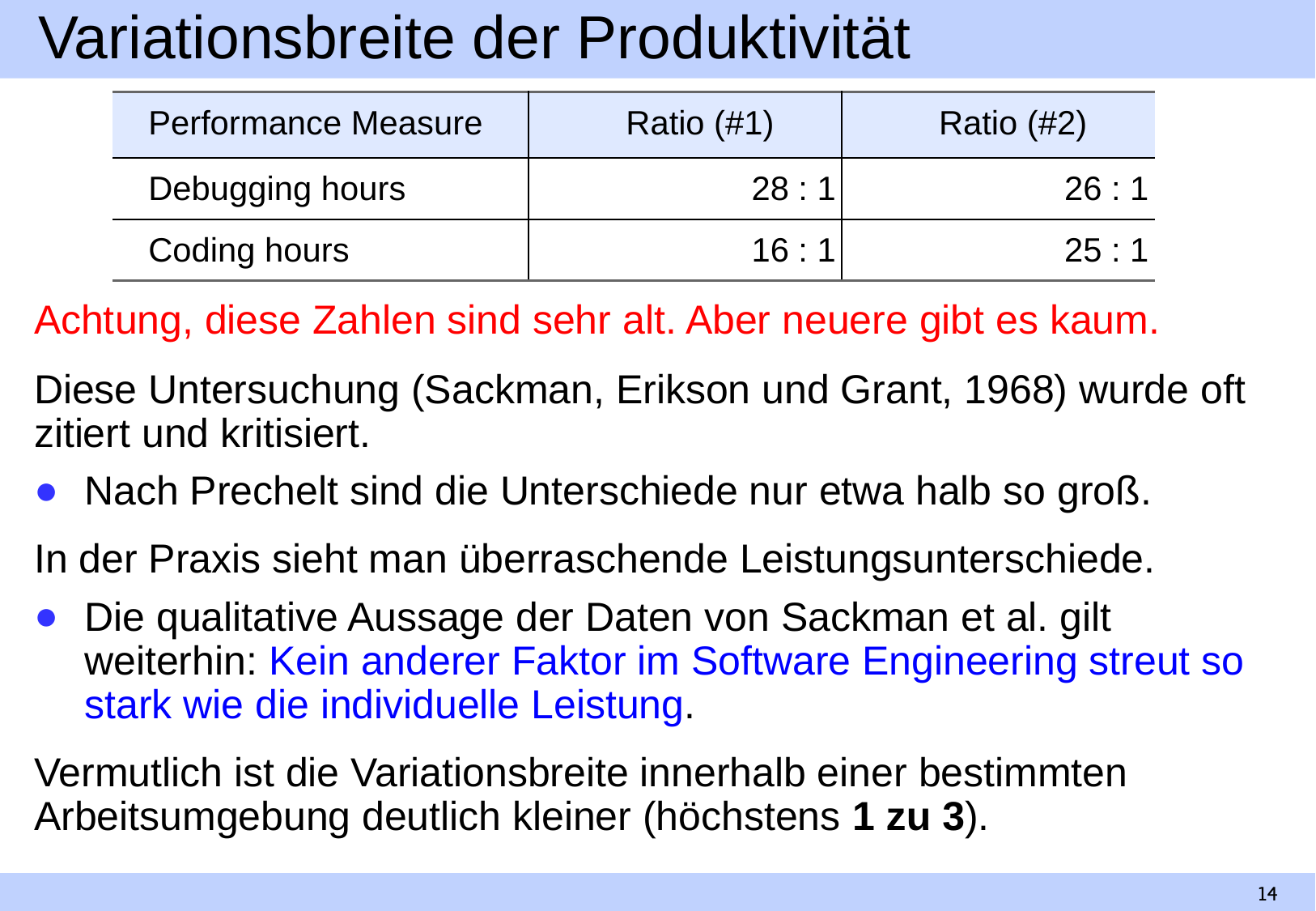

# Variationsbreite der Produktivität
| Performance Measure | Ratio (#1) | Ratio (#2) |
| --- | --- | --- |
| Debugging hours | 28 : 1 | 26 : 1 |
| Coding hours | 16 : 1 | 25 : 1 |
Achtung, diese Zahlen sind sehr alt. Aber neuere gibt es kaum.
Diese Untersuchung (Sackman, Erikson und Grant, 1968) wurde oft zitiert und kritisiert.
Nach Prechelt sind die Unterschiede nur etwa halb so groß.
In der Praxis sieht man überraschende Leistungsunterschiede.
Die qualitative Aussage der Daten von Sackman et al. gilt weiterhin: Kein anderer Faktor im Software Engineering streut so stark wie die individuelle Leistung.
Vermutlich ist die Variationsbreite innerhalb einer bestimmten Arbeitsumgebung deutlich kleiner (höchstens 1 zu 3).

14